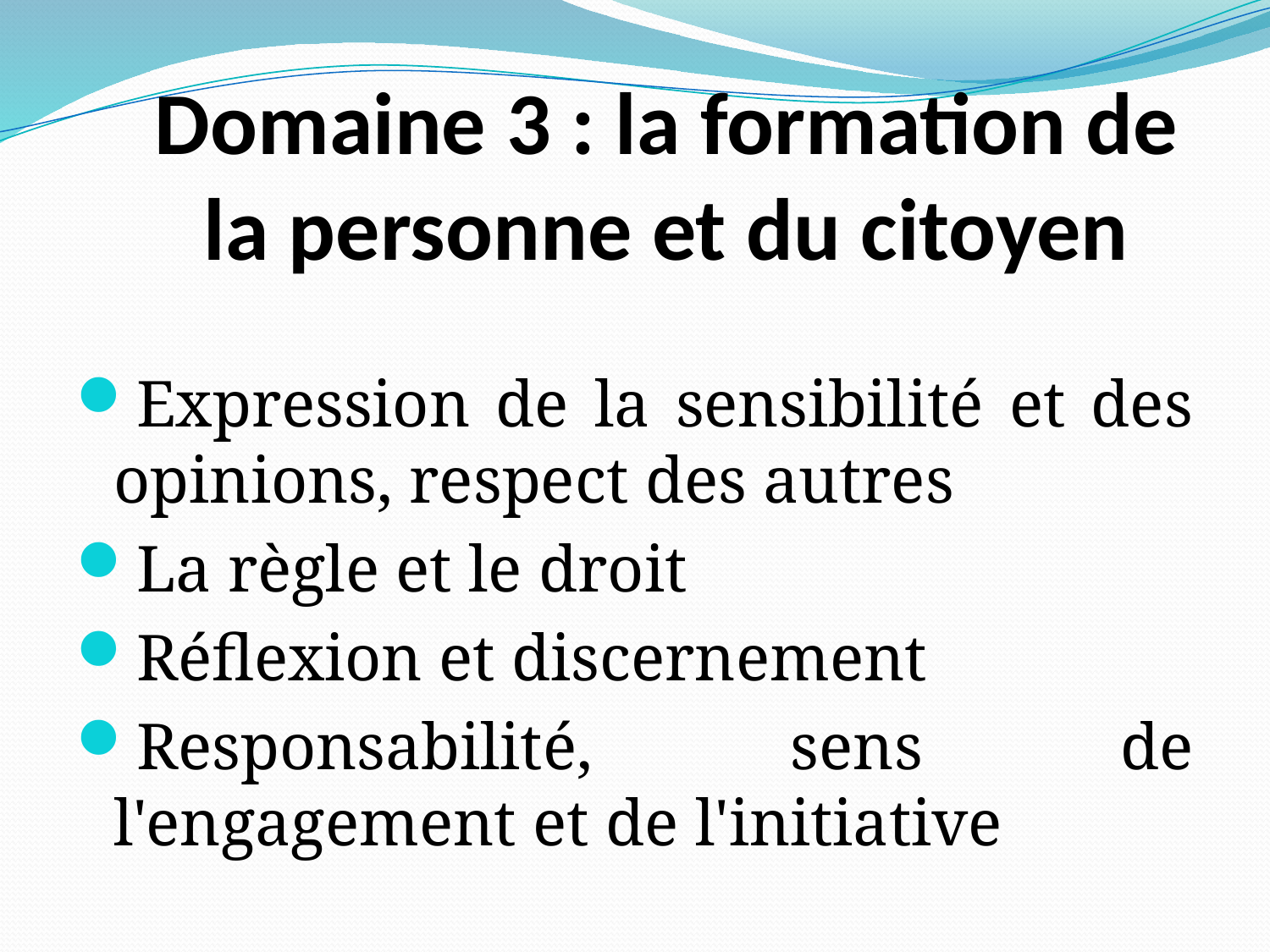

# Domaine 3 : la formation de la personne et du citoyen

Expression de la sensibilité et des opinions, respect des autres
La règle et le droit
Réflexion et discernement
Responsabilité, sens de l'engagement et de l'initiative